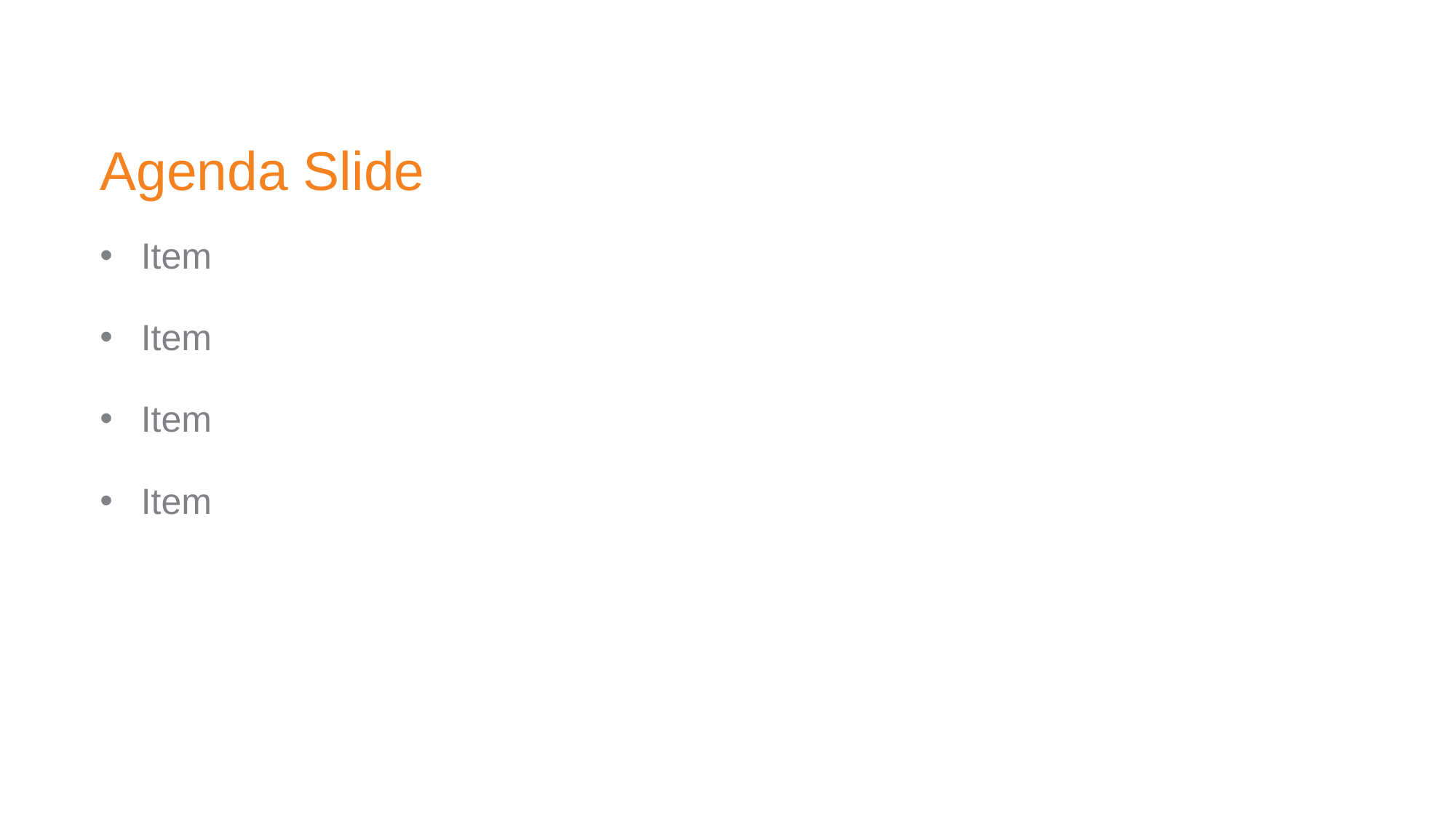

# Agenda Slide
Item
Item
Item
Item